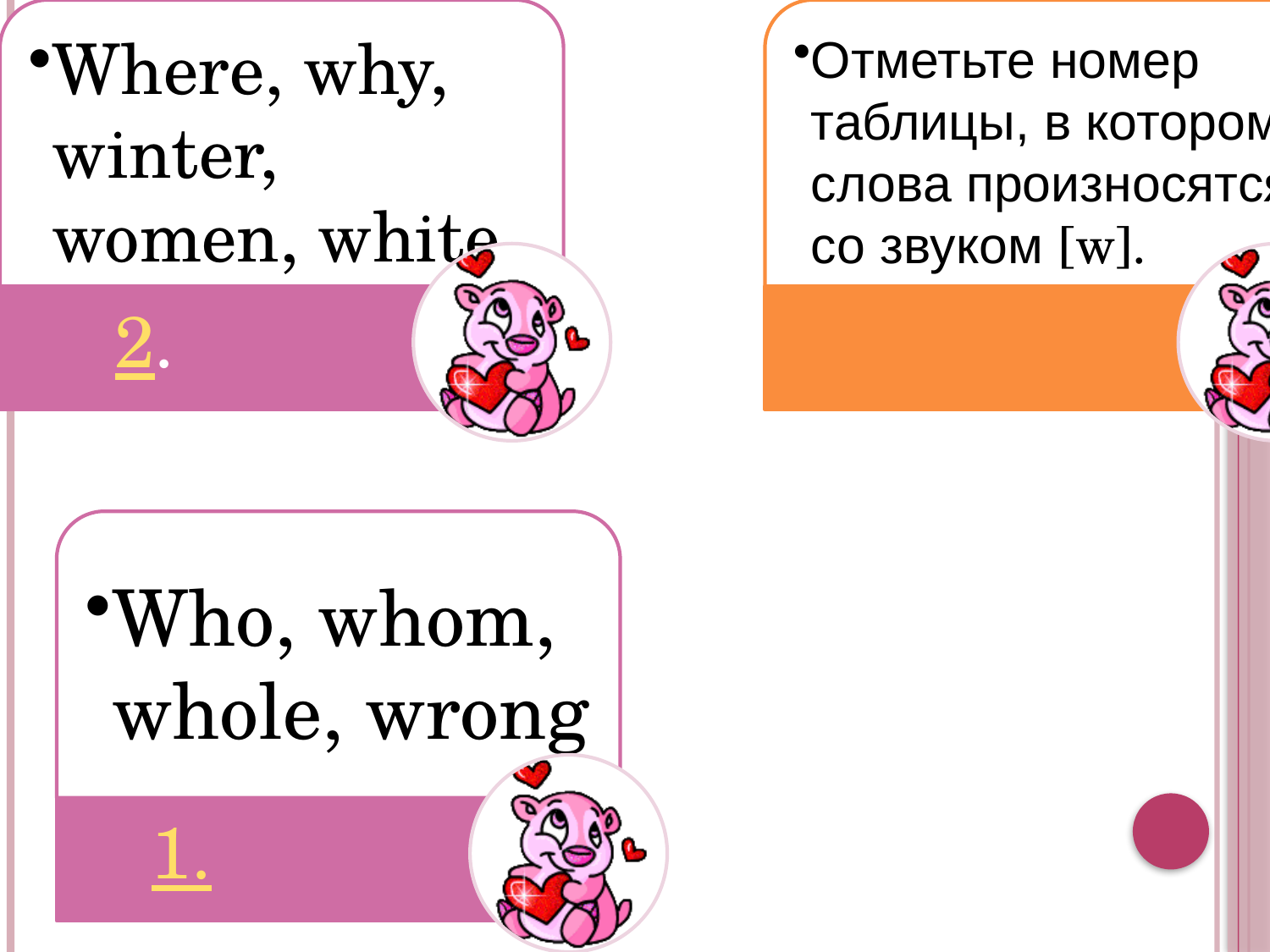

2.
    1.
Where, why, winter, women, white
Отметьте номер таблицы, в котором слова произносятся со звуком [w].
Who, whom, whole, wrong